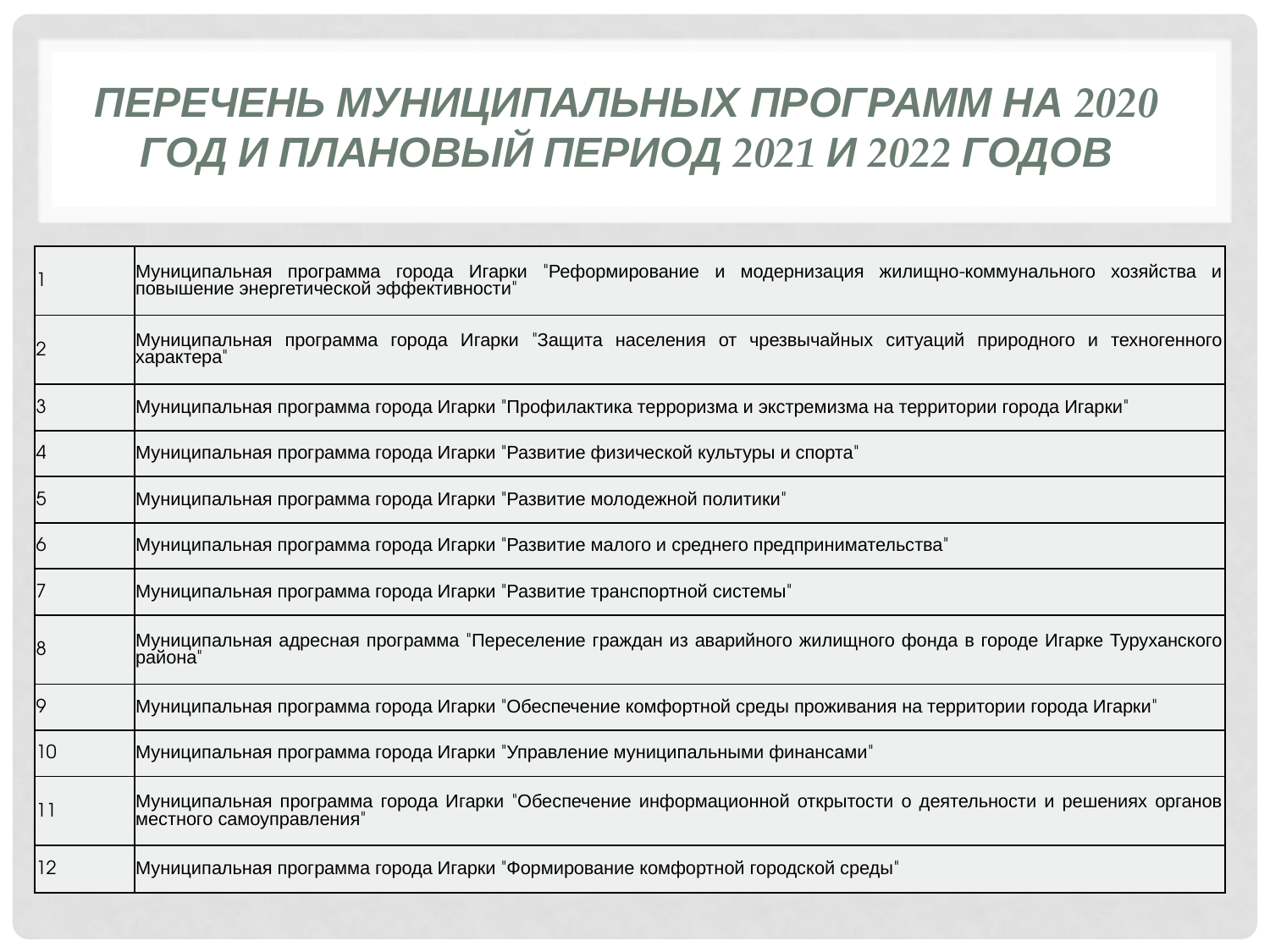

# Перечень муниципальных программ на 2020 год и плановый период 2021 и 2022 годов
| 1 | Муниципальная программа города Игарки "Реформирование и модернизация жилищно-коммунального хозяйства и повышение энергетической эффективности" |
| --- | --- |
| 2 | Муниципальная программа города Игарки "Защита населения от чрезвычайных ситуаций природного и техногенного характера" |
| 3 | Муниципальная программа города Игарки "Профилактика терроризма и экстремизма на территории города Игарки" |
| 4 | Муниципальная программа города Игарки "Развитие физической культуры и спорта" |
| 5 | Муниципальная программа города Игарки "Развитие молодежной политики" |
| 6 | Муниципальная программа города Игарки "Развитие малого и среднего предпринимательства" |
| 7 | Муниципальная программа города Игарки "Развитие транспортной системы" |
| 8 | Муниципальная адресная программа "Переселение граждан из аварийного жилищного фонда в городе Игарке Туруханского района" |
| 9 | Муниципальная программа города Игарки "Обеспечение комфортной среды проживания на территории города Игарки" |
| 10 | Муниципальная программа города Игарки "Управление муниципальными финансами" |
| 11 | Муниципальная программа города Игарки "Обеспечение информационной открытости о деятельности и решениях органов местного самоуправления" |
| 12 | Муниципальная программа города Игарки "Формирование комфортной городской среды" |